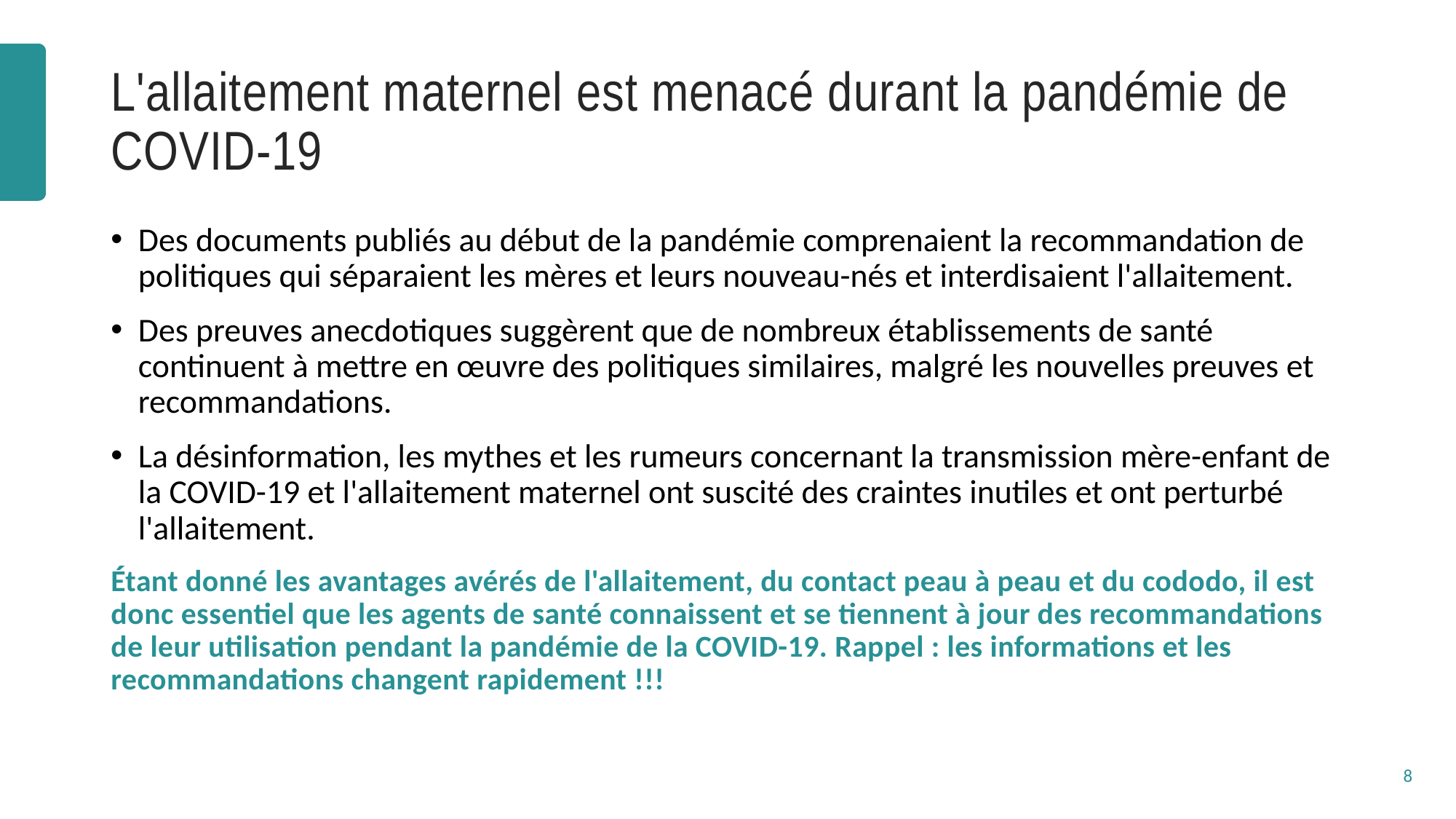

# L'allaitement maternel est menacé durant la pandémie de COVID-19
Des documents publiés au début de la pandémie comprenaient la recommandation de politiques qui séparaient les mères et leurs nouveau-nés et interdisaient l'allaitement.
Des preuves anecdotiques suggèrent que de nombreux établissements de santé continuent à mettre en œuvre des politiques similaires, malgré les nouvelles preuves et recommandations.
La désinformation, les mythes et les rumeurs concernant la transmission mère-enfant de la COVID-19 et l'allaitement maternel ont suscité des craintes inutiles et ont perturbé l'allaitement.
Étant donné les avantages avérés de l'allaitement, du contact peau à peau et du cododo, il est donc essentiel que les agents de santé connaissent et se tiennent à jour des recommandations de leur utilisation pendant la pandémie de la COVID-19. Rappel : les informations et les recommandations changent rapidement !!!